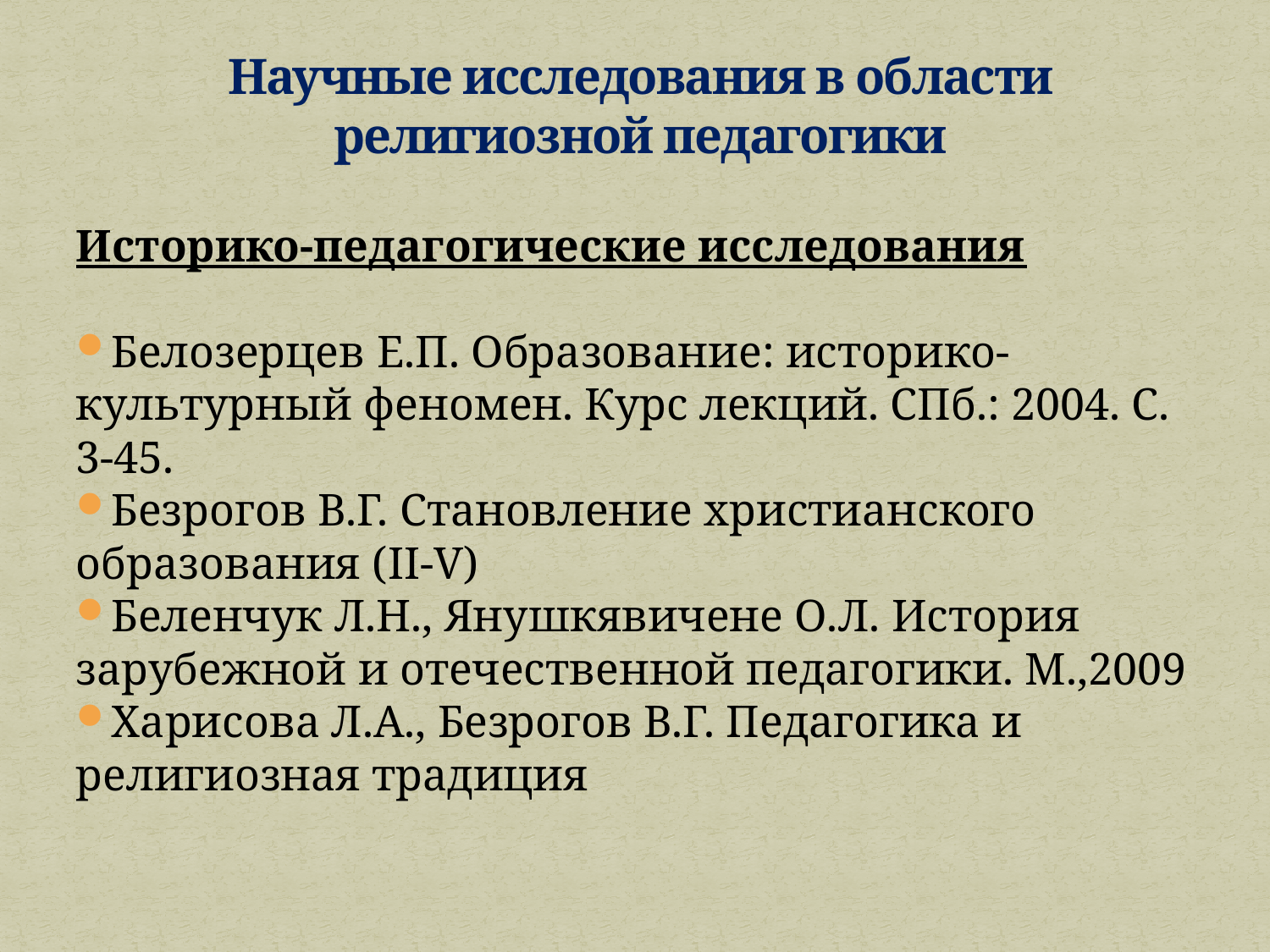

# Научные исследования в области религиозной педагогики
Историко-педагогические исследования

Белозерцев Е.П. Образование: историко-культурный феномен. Курс лекций. СПб.: 2004. С. 3-45.
Безрогов В.Г. Становление христианского образования (II-V)
Беленчук Л.Н., Янушкявичене О.Л. История зарубежной и отечественной педагогики. М.,2009
Харисова Л.А., Безрогов В.Г. Педагогика и религиозная традиция